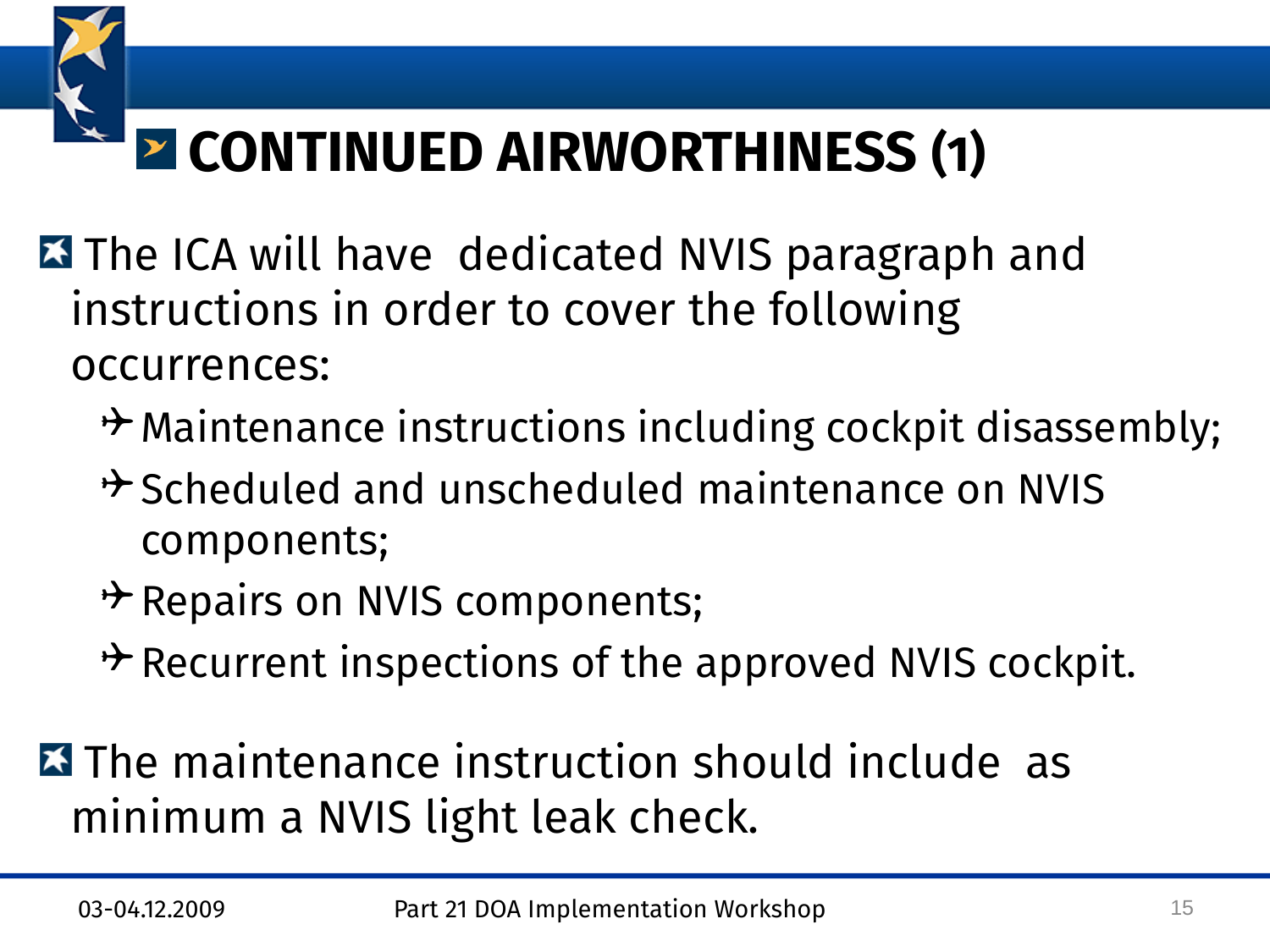

CONTINUED AIRWORTHINESS (1)
 The ICA will have  dedicated NVIS paragraph and instructions in order to cover the following    occurrences:
Maintenance instructions including cockpit disassembly;
Scheduled and unscheduled maintenance on NVIS components;
Repairs on NVIS components;
Recurrent inspections of the approved NVIS cockpit.

 The maintenance instruction should include  as minimum a NVIS light leak check.
15
03-04.12.2009
Part 21 DOA Implementation Workshop